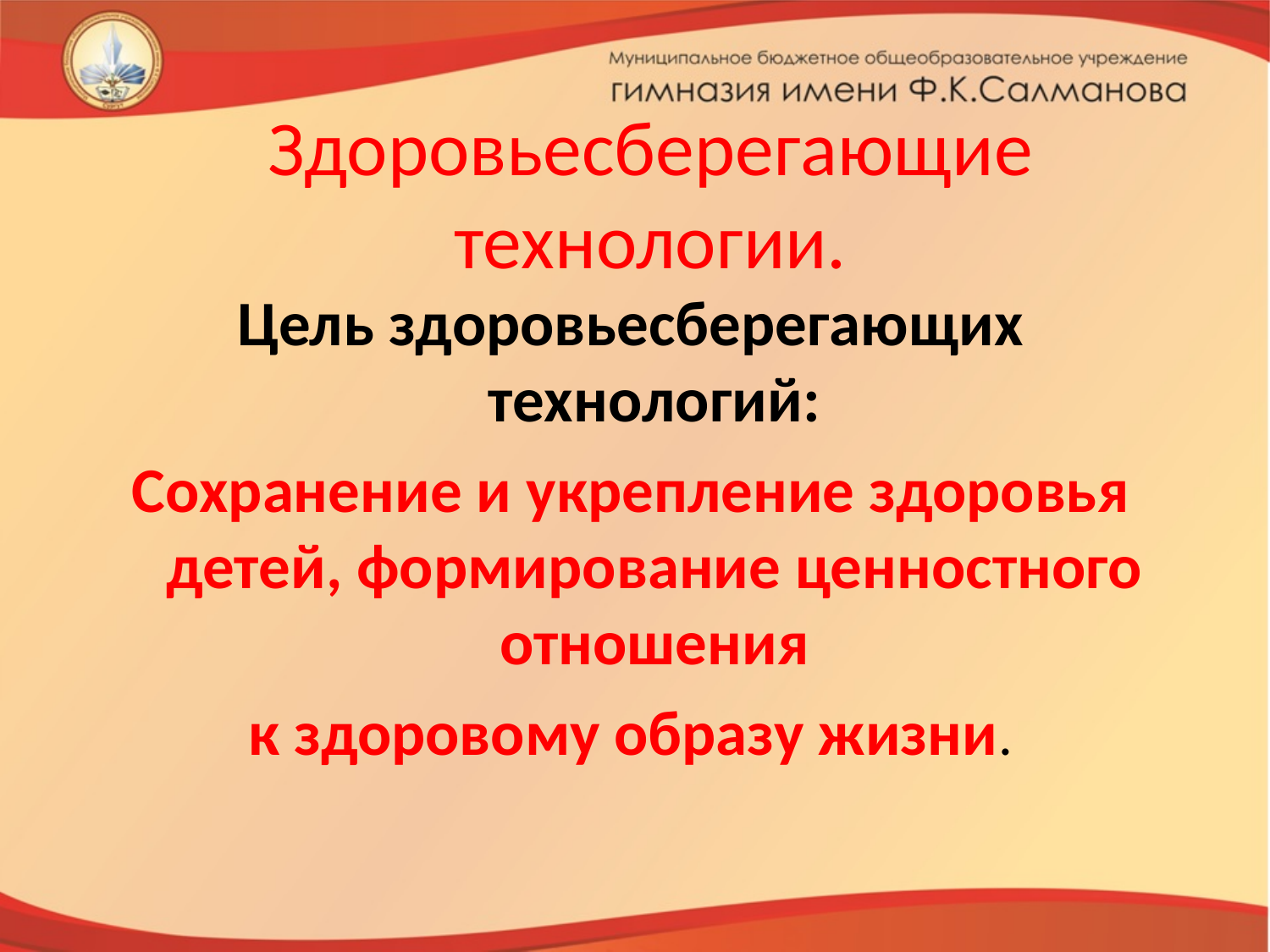

# Здоровьесберегающие технологии.
Цель здоровьесберегающих технологий:
Сохранение и укрепление здоровья детей, формирование ценностного отношения
к здоровому образу жизни.